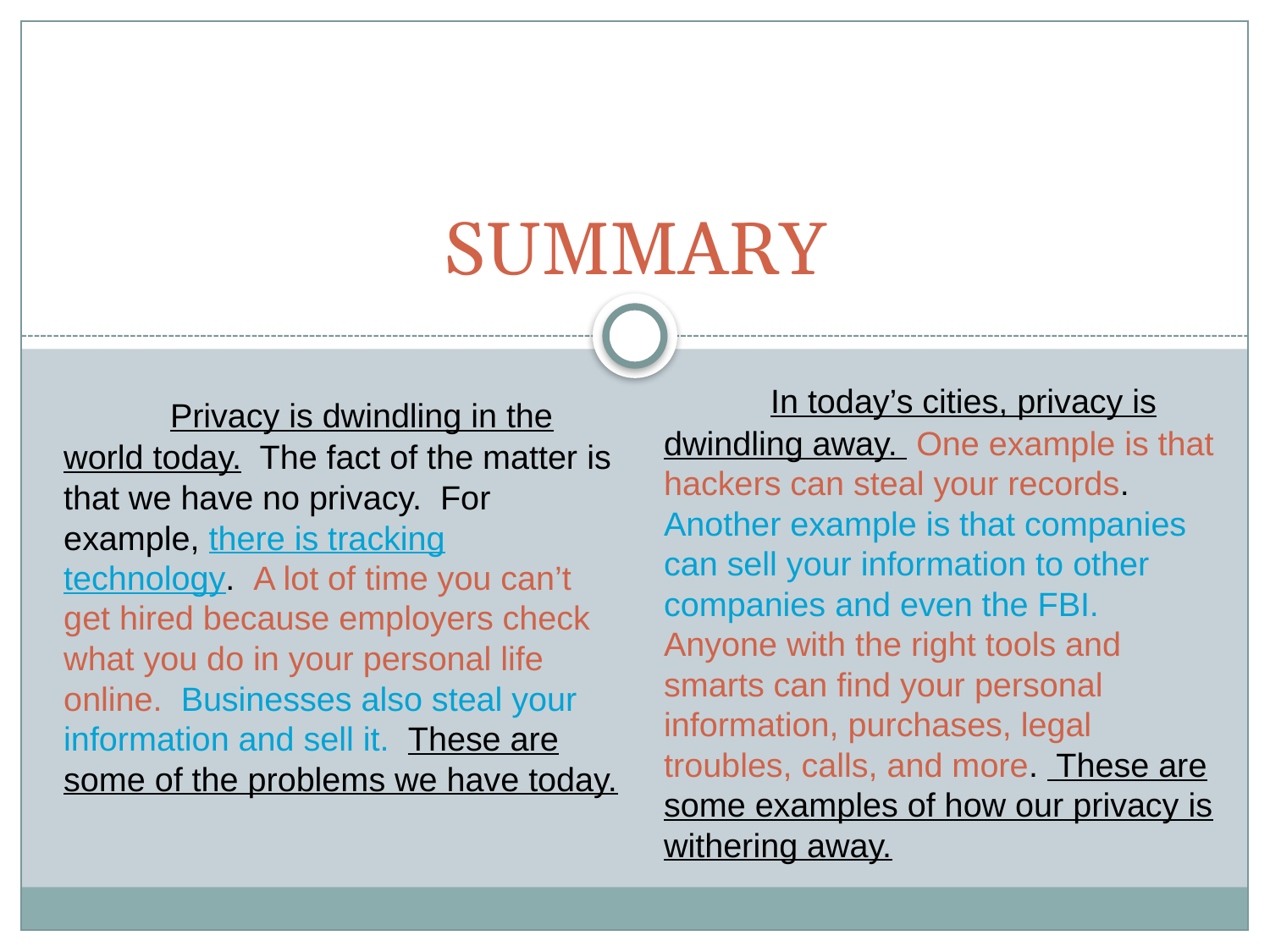

# SUMMARY
         In today’s cities, privacy is dwindling away.  One example is that hackers can steal your records. Another example is that companies can sell your information to other companies and even the FBI. Anyone with the right tools and smarts can find your personal information, purchases, legal troubles, calls, and more.  These are some examples of how our privacy is withering away.
         Privacy is dwindling in the world today.  The fact of the matter is that we have no privacy.  For example, there is tracking technology.  A lot of time you can’t get hired because employers check what you do in your personal life online.  Businesses also steal your information and sell it.  These are some of the problems we have today.